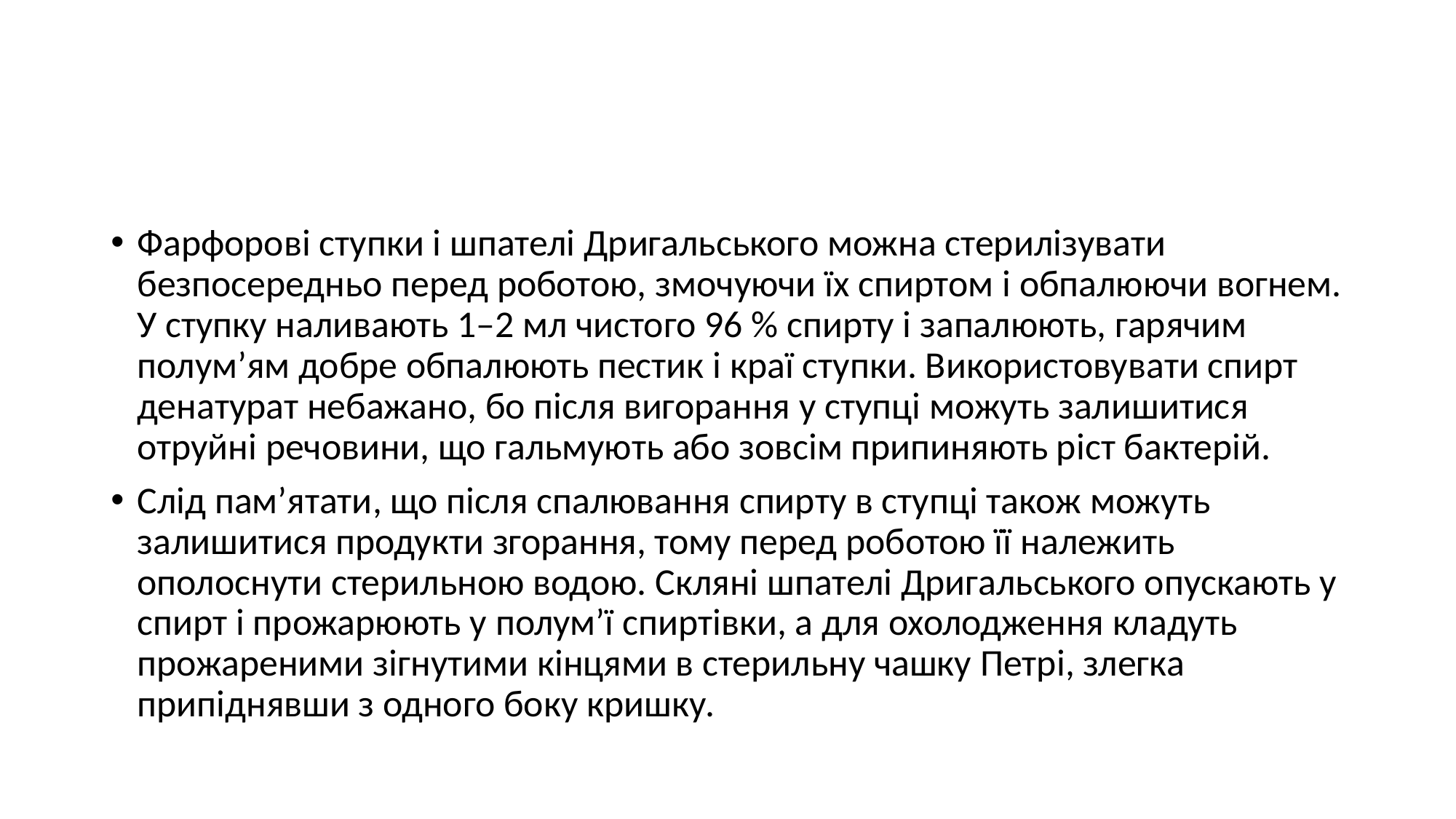

#
Фарфорові ступки і шпателі Дригальського можна стерилізувати безпосередньо перед роботою, змочуючи їх спиртом і обпалюючи вогнем. У ступку наливають 1–2 мл чистого 96 % спирту і запалюють, гарячим полум’ям добре обпалюють пестик і краї ступки. Використовувати спирт денатурат небажано, бо після вигорання у ступці можуть залишитися отруйні речовини, що гальмують або зовсім припиняють ріст бактерій.
Слід пам’ятати, що після спалювання спирту в ступці також можуть залишитися продукти згорання, тому перед роботою її належить ополоснути стерильною водою. Скляні шпателі Дригальського опускають у спирт і прожарюють у полум’ї спиртівки, а для охолодження кладуть прожареними зігнутими кінцями в стерильну чашку Петрі, злегка припіднявши з одного боку кришку.